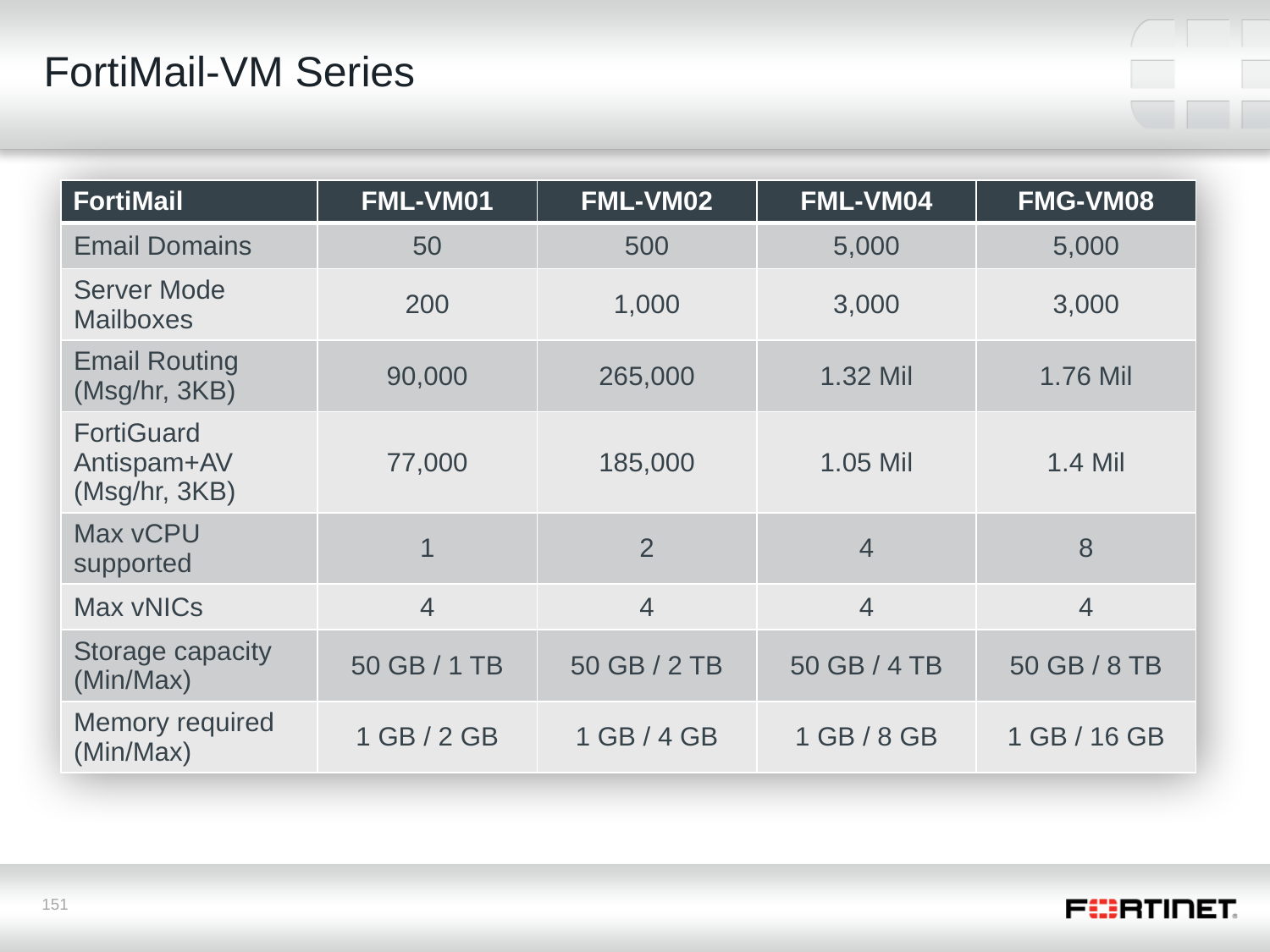

# FortiMail-VM Series
| FortiMail | FML-VM01 | FML-VM02 | FML-VM04 | FMG-VM08 |
| --- | --- | --- | --- | --- |
| Email Domains | 50 | 500 | 5,000 | 5,000 |
| Server Mode Mailboxes | 200 | 1,000 | 3,000 | 3,000 |
| Email Routing (Msg/hr, 3KB) | 90,000 | 265,000 | 1.32 Mil | 1.76 Mil |
| FortiGuard Antispam+AV (Msg/hr, 3KB) | 77,000 | 185,000 | 1.05 Mil | 1.4 Mil |
| Max vCPU supported | 1 | 2 | 4 | 8 |
| Max vNICs | 4 | 4 | 4 | 4 |
| Storage capacity (Min/Max) | 50 GB / 1 TB | 50 GB / 2 TB | 50 GB / 4 TB | 50 GB / 8 TB |
| Memory required (Min/Max) | 1 GB / 2 GB | 1 GB / 4 GB | 1 GB / 8 GB | 1 GB / 16 GB |